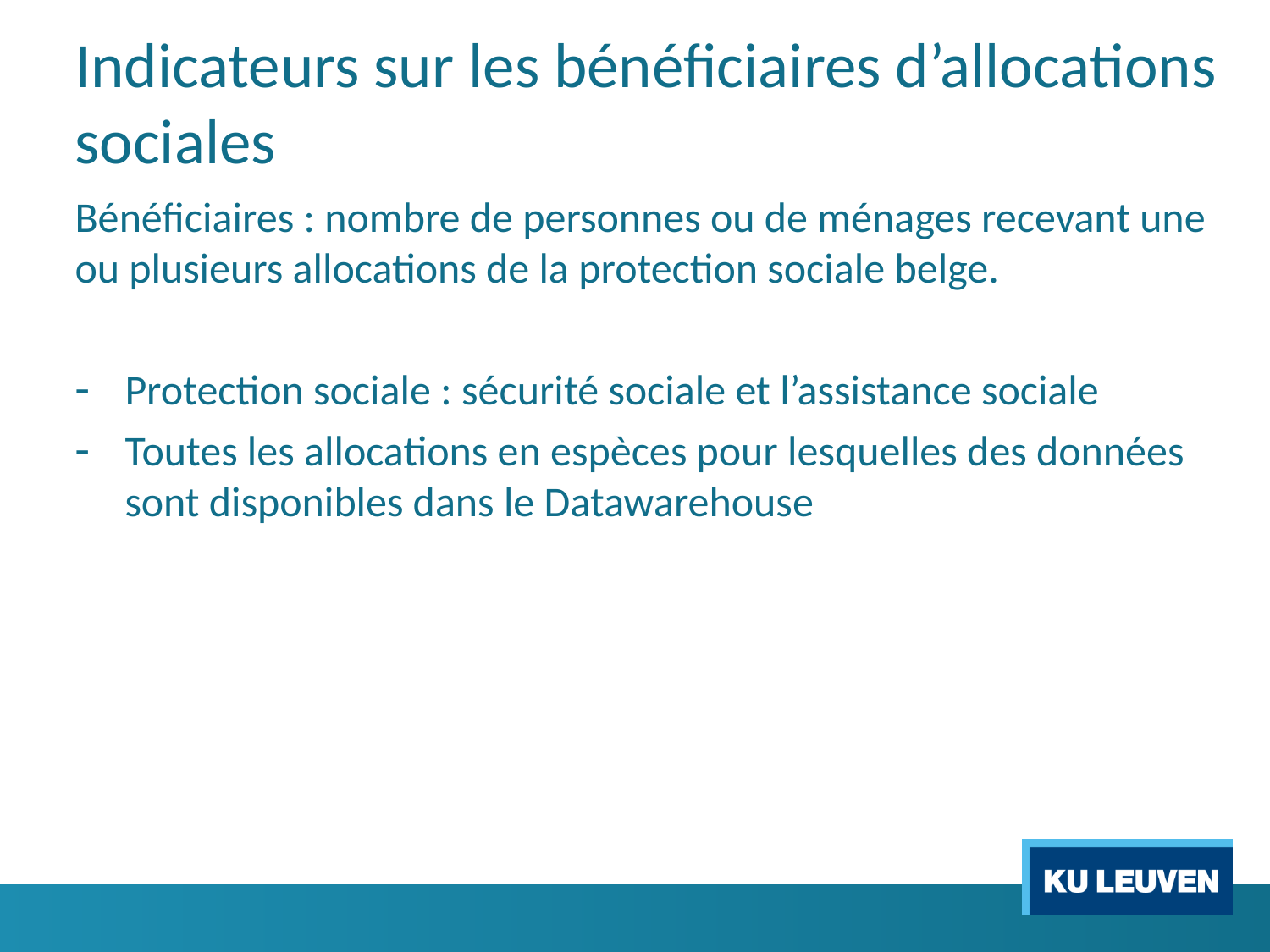

# Indicateurs sur les bénéficiaires d’allocations sociales
Bénéficiaires : nombre de personnes ou de ménages recevant une ou plusieurs allocations de la protection sociale belge.

Protection sociale : sécurité sociale et l’assistance sociale
Toutes les allocations en espèces pour lesquelles des données sont disponibles dans le Datawarehouse